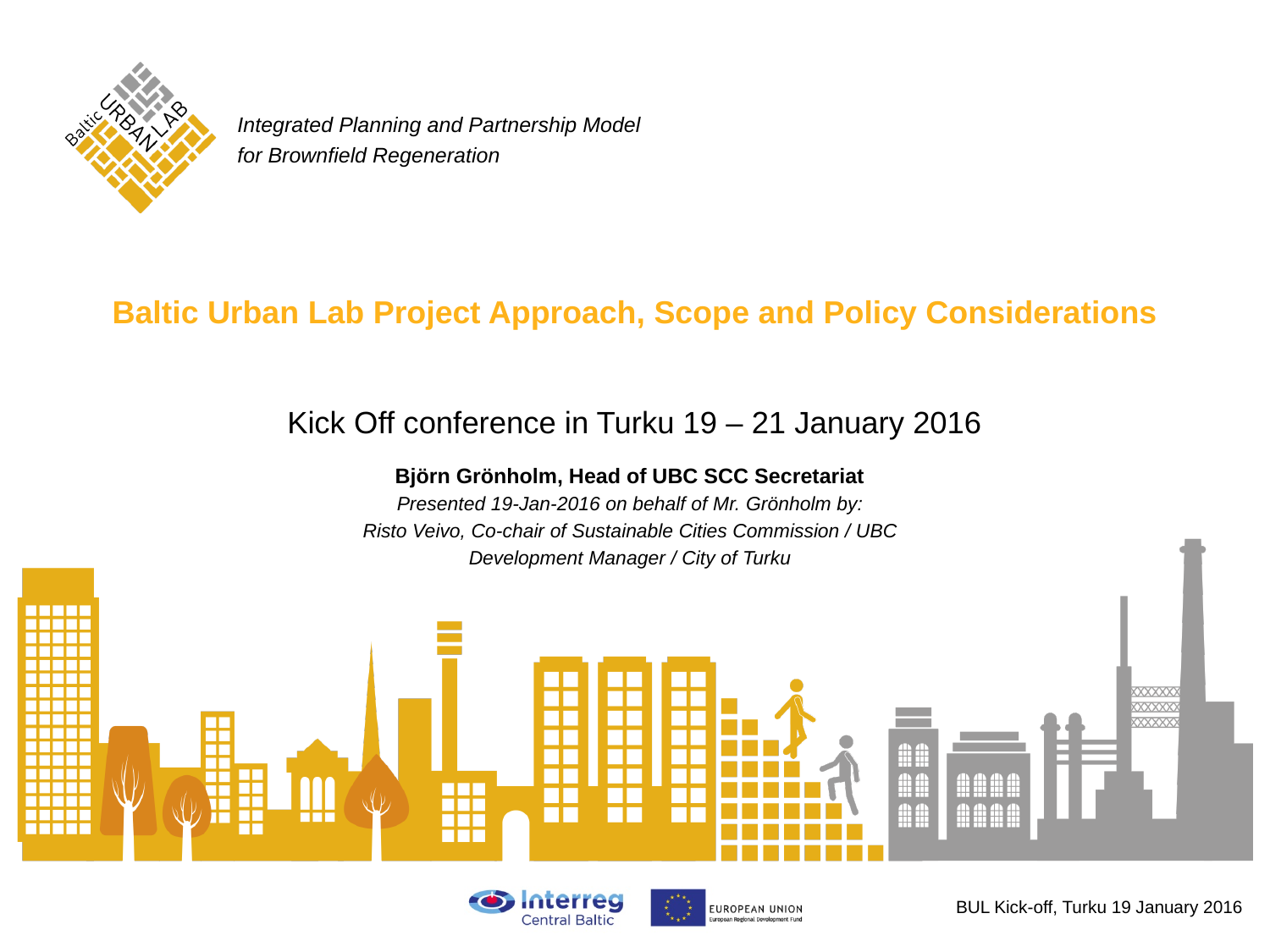

# Baltic Urban Lab Project Approach, Scope and Policy Considerations
Kick Off conference in Turku 19 – 21 January 2016
Björn Grönholm, Head of UBC SCC Secretariat
Presented 19-Jan-2016 on behalf of Mr. Grönholm by:
Risto Veivo, Co-chair of Sustainable Cities Commission / UBC
Development Manager / City of Turku

BUL Kick-off, Turku 19 January 2016